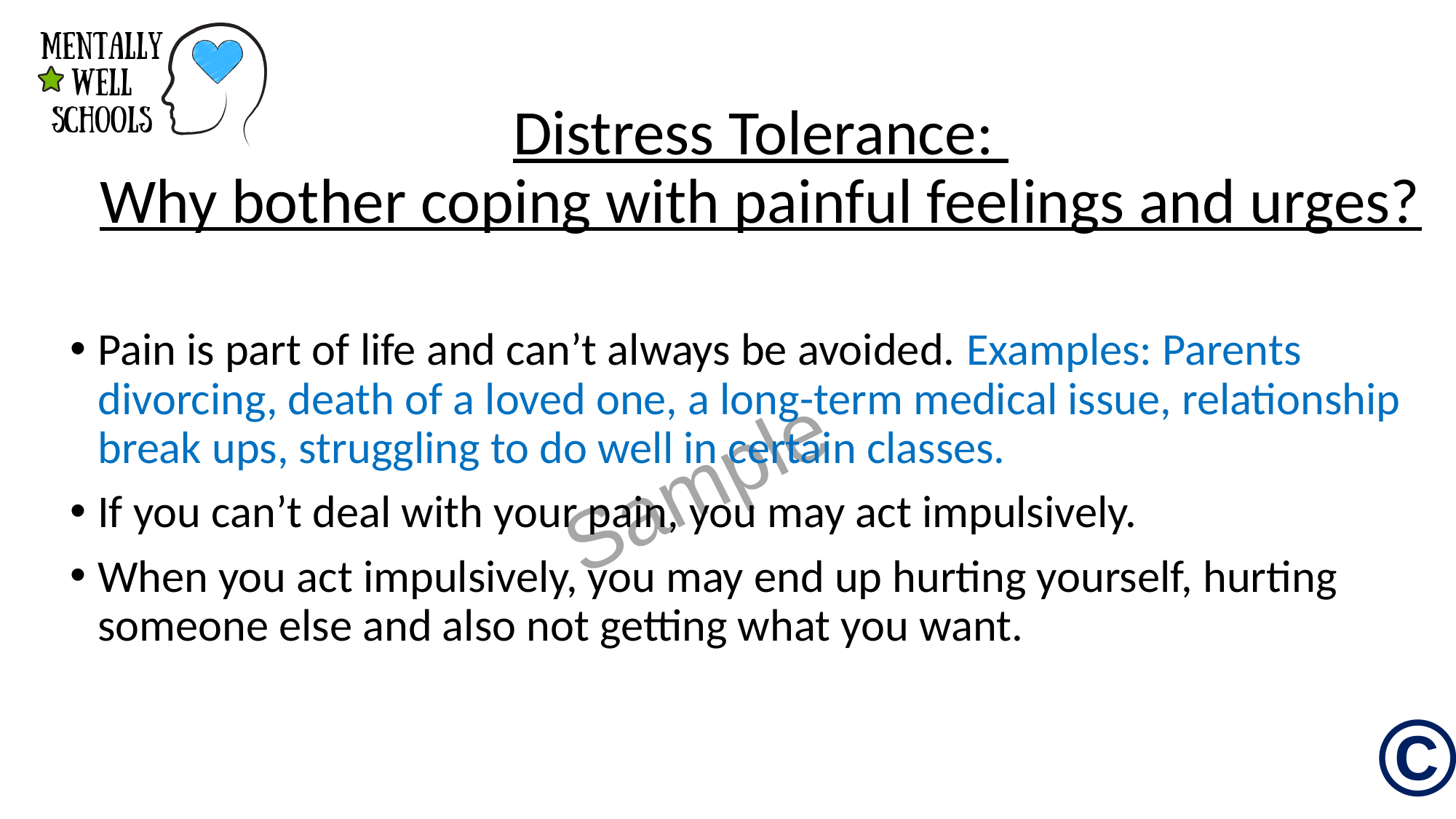

# Distress Tolerance: Why bother coping with painful feelings and urges?
Pain is part of life and can’t always be avoided. Examples: Parents divorcing, death of a loved one, a long-term medical issue, relationship break ups, struggling to do well in certain classes.
If you can’t deal with your pain, you may act impulsively.
When you act impulsively, you may end up hurting yourself, hurting someone else and also not getting what you want.